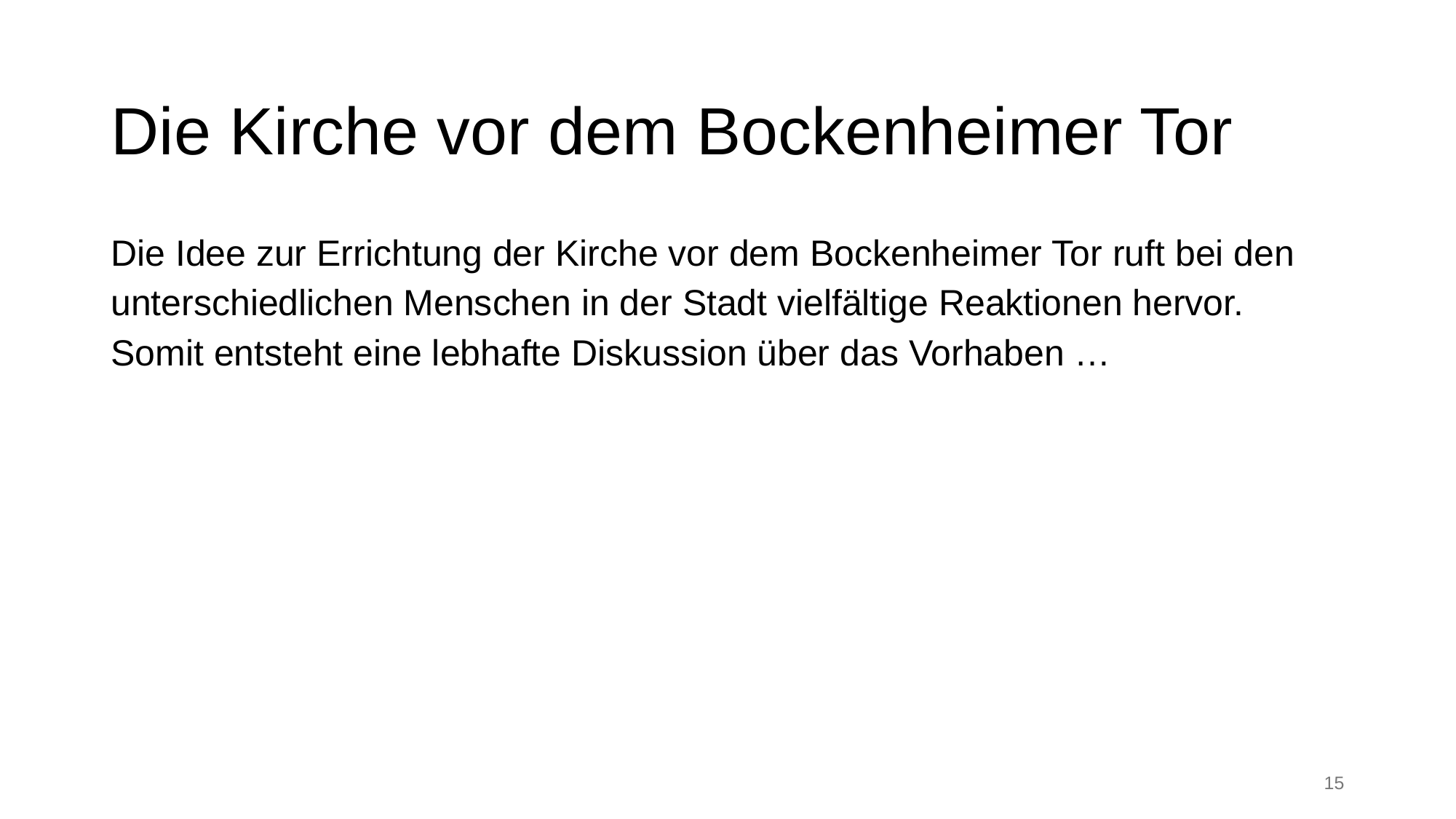

# Die Kirche vor dem Bockenheimer Tor
Die Idee zur Errichtung der Kirche vor dem Bockenheimer Tor ruft bei den unterschiedlichen Menschen in der Stadt vielfältige Reaktionen hervor. Somit entsteht eine lebhafte Diskussion über das Vorhaben …
15